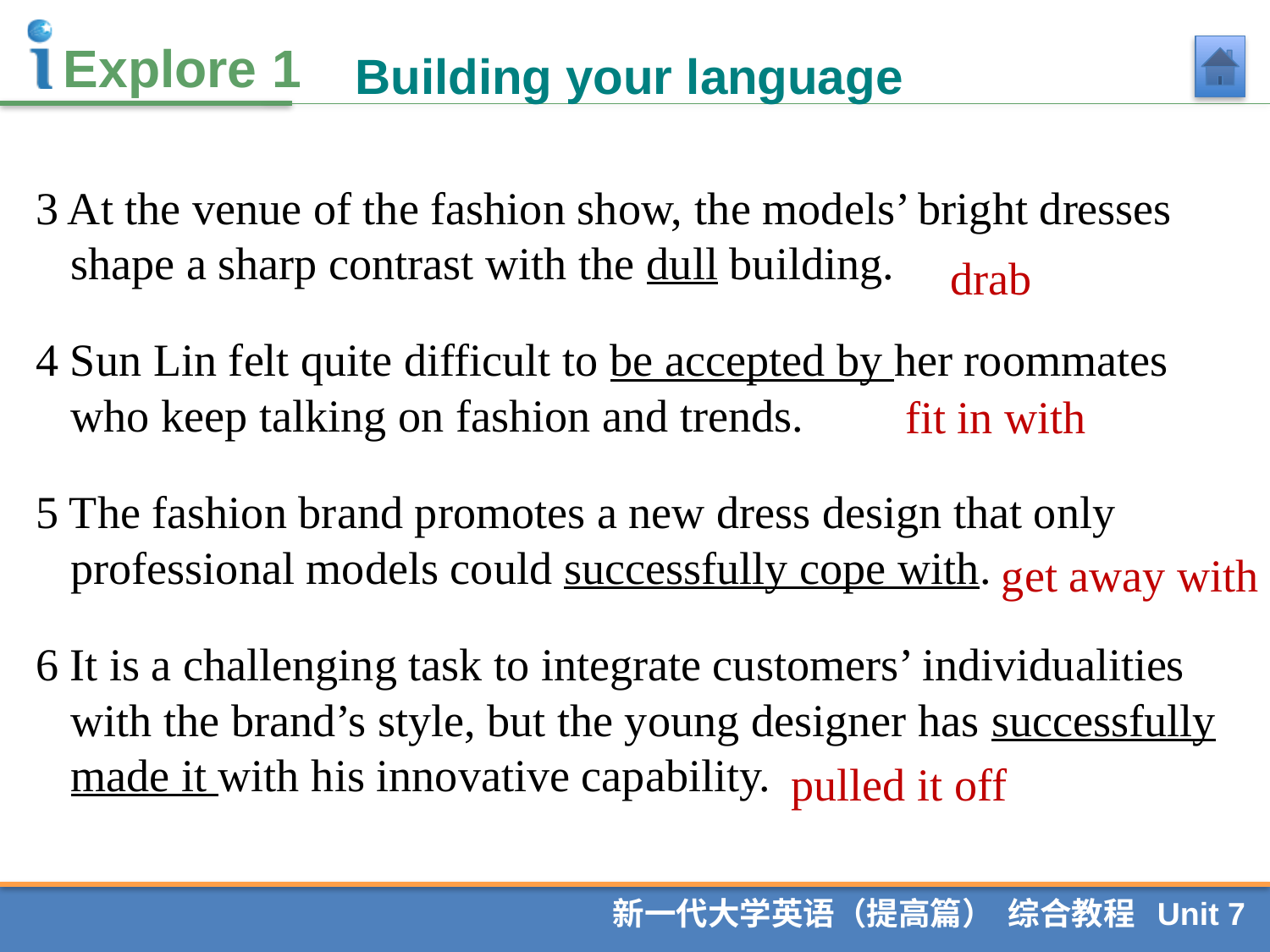

Building your language
3 At the venue of the fashion show, the models’ bright dresses shape a sharp contrast with the dull building.
4 Sun Lin felt quite difficult to be accepted by her roommates who keep talking on fashion and trends.
5 The fashion brand promotes a new dress design that only professional models could successfully cope with.
6 It is a challenging task to integrate customers’ individualities with the brand’s style, but the young designer has successfully made it with his innovative capability.
drab
fit in with
get away with
pulled it off